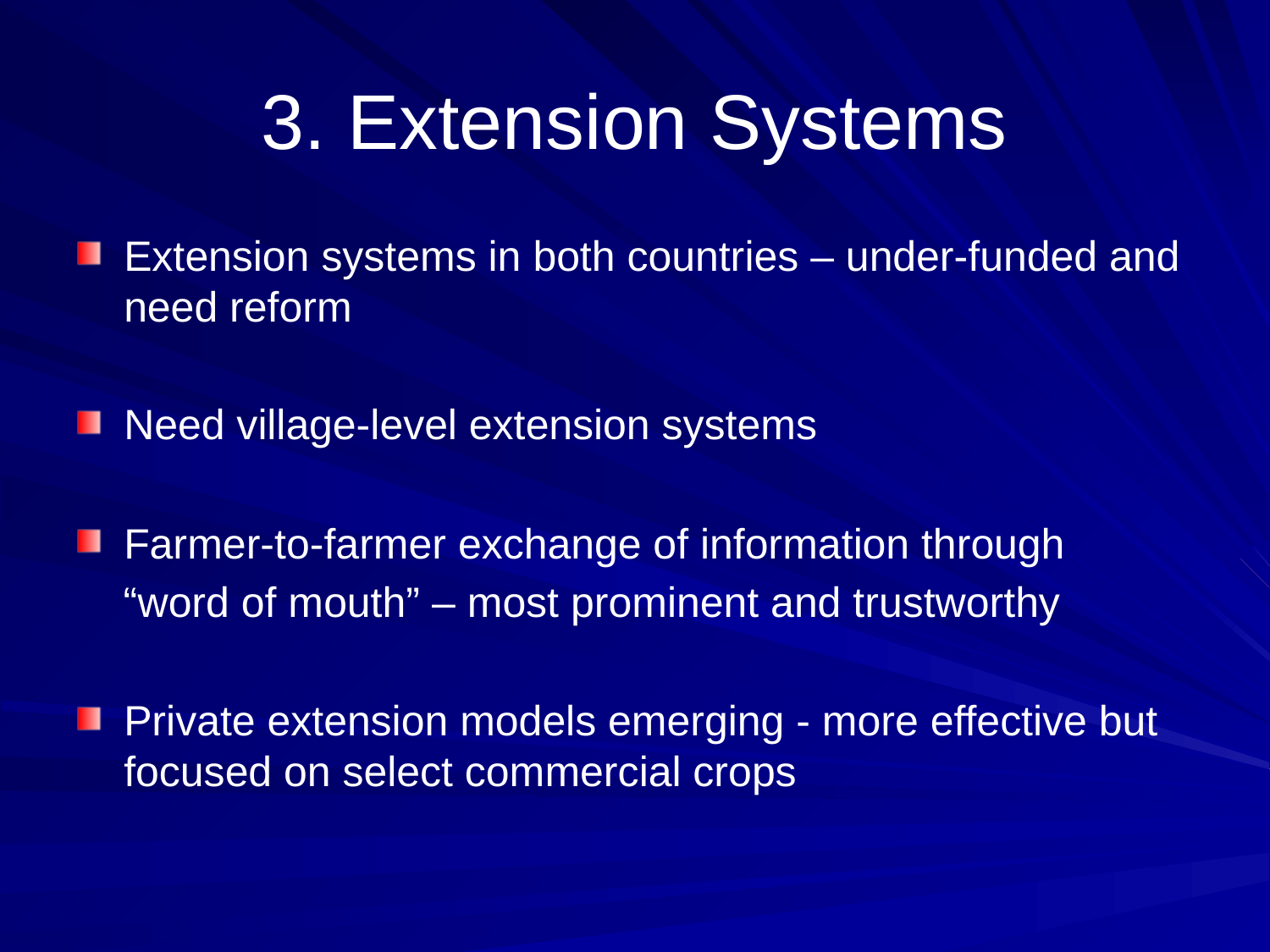

# 3. Extension Systems
Extension systems in both countries – under-funded and need reform

Need village-level extension systems

Farmer-to-farmer exchange of information through
    “word of mouth” – most prominent and trustworthy

Private extension models emerging - more effective but focused on select commercial crops